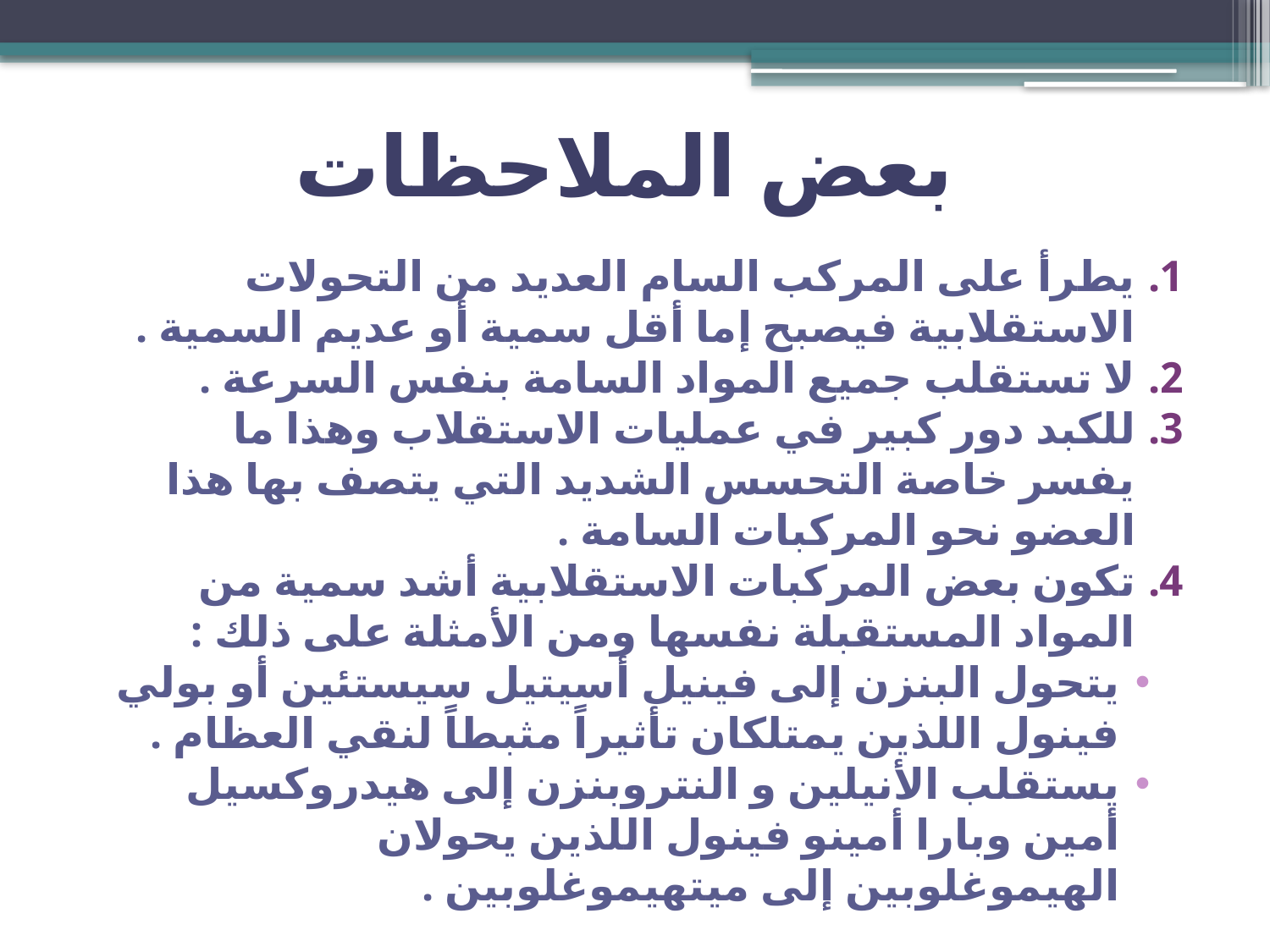

بعض الملاحظات
يطرأ على المركب السام العديد من التحولات الاستقلابية فيصبح إما أقل سمية أو عديم السمية .
لا تستقلب جميع المواد السامة بنفس السرعة .
للكبد دور كبير في عمليات الاستقلاب وهذا ما يفسر خاصة التحسس الشديد التي يتصف بها هذا العضو نحو المركبات السامة .
تكون بعض المركبات الاستقلابية أشد سمية من المواد المستقبلة نفسها ومن الأمثلة على ذلك :
يتحول البنزن إلى فينيل أسيتيل سيستئين أو بولي فينول اللذين يمتلكان تأثيراً مثبطاً لنقي العظام .
يستقلب الأنيلين و النتروبنزن إلى هيدروكسيل أمين وبارا أمينو فينول اللذين يحولان الهيموغلوبين إلى ميتهيموغلوبين .